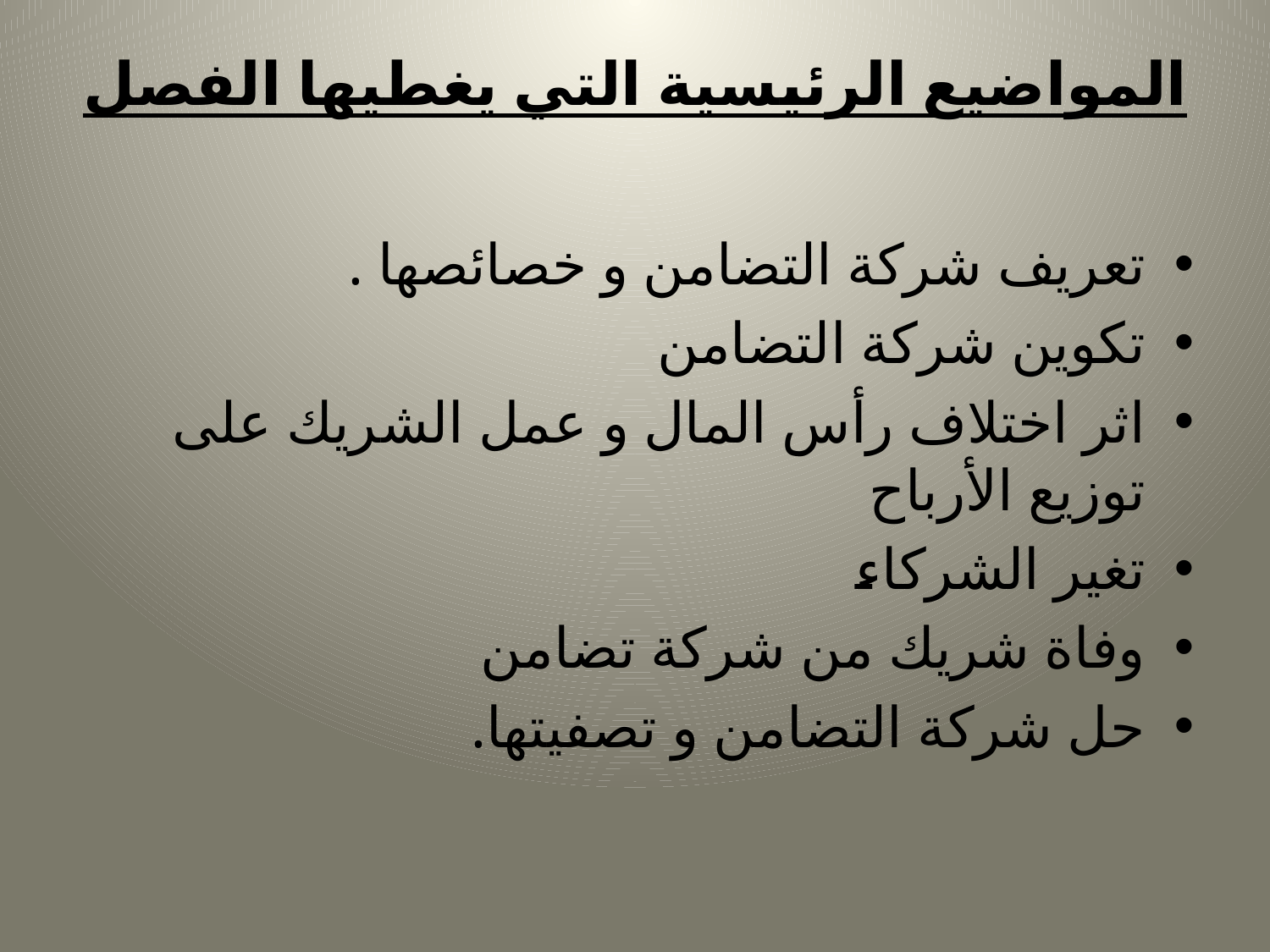

# المواضيع الرئيسية التي يغطيها الفصل
تعريف شركة التضامن و خصائصها .
تكوين شركة التضامن
اثر اختلاف رأس المال و عمل الشريك على توزيع الأرباح
تغير الشركاء
وفاة شريك من شركة تضامن
حل شركة التضامن و تصفيتها.